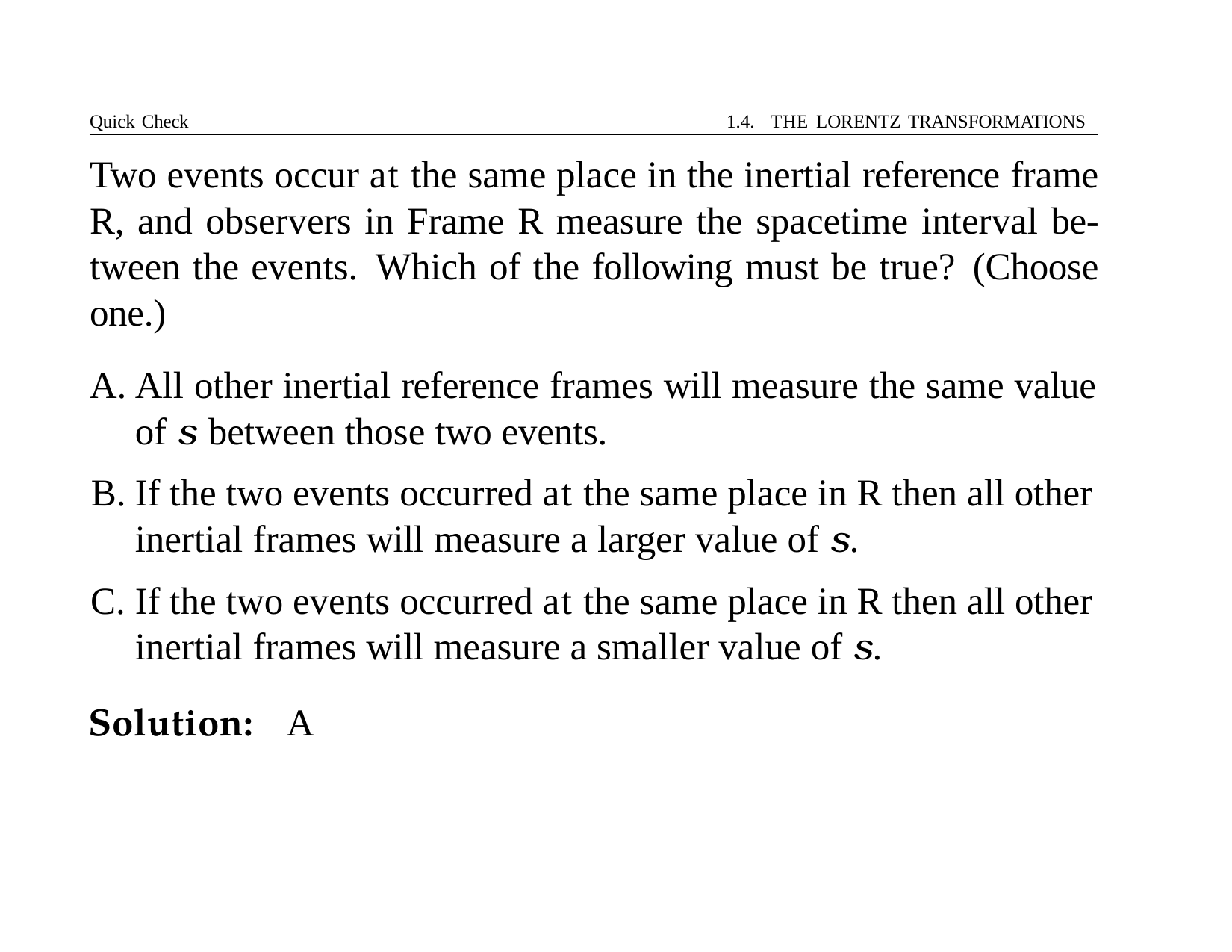

Quick Check	1.4.  THE LORENTZ TRANSFORMATIONS

# Two events occur at the same place in the inertial reference frame R, and observers in Frame R measure the spacetime interval be- tween the events. Which of the following must be true? (Choose one.)
All other inertial reference frames will measure the same value of s between those two events.
If the two events occurred at the same place in R then all other inertial frames will measure a larger value of s.
If the two events occurred at the same place in R then all other inertial frames will measure a smaller value of s.
Solution:	A